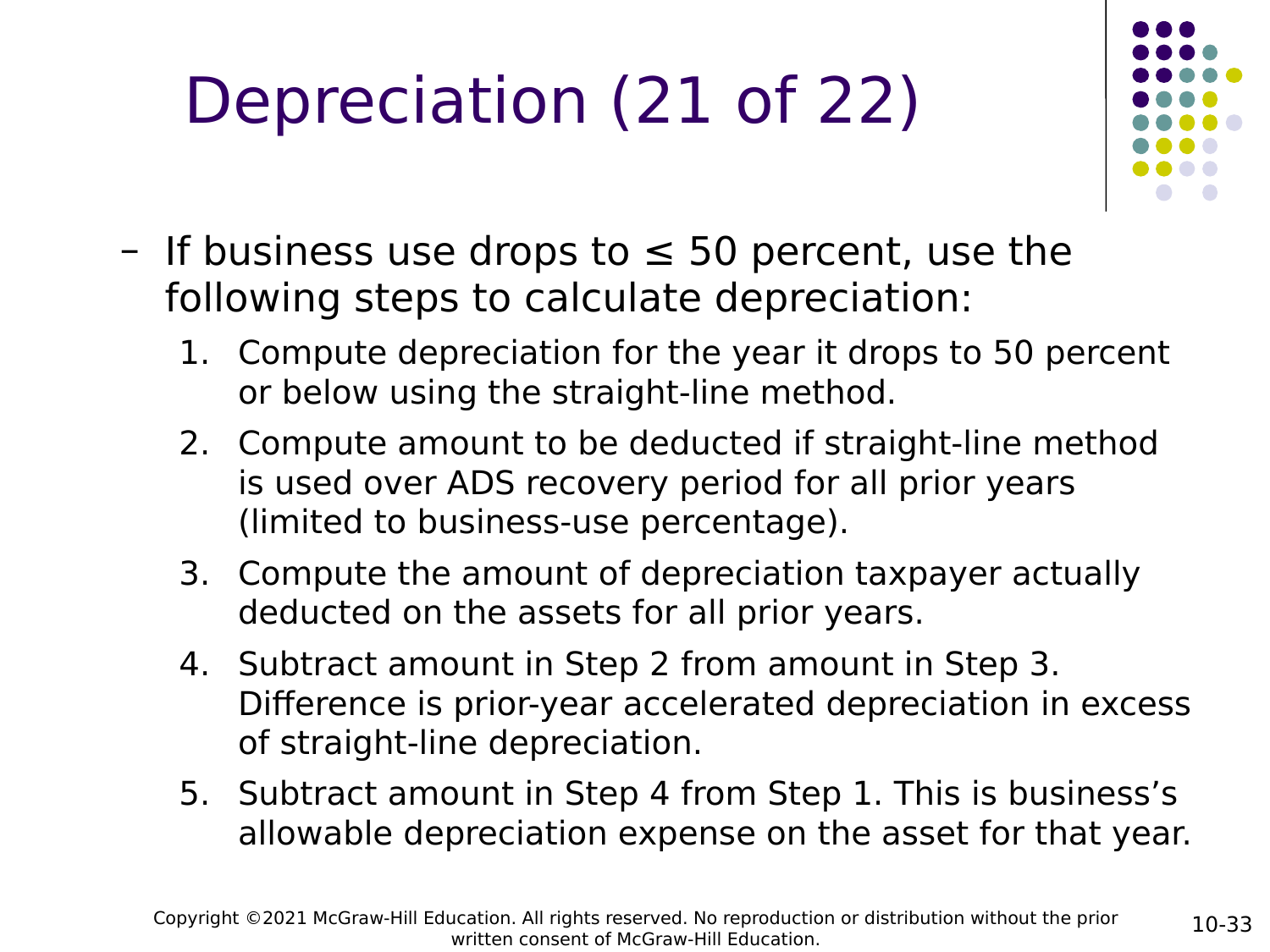

# Depreciation (21 of 22)
If business use drops to ≤ 50 percent, use the following steps to calculate depreciation:
Compute depreciation for the year it drops to 50 percent or below using the straight-line method.
Compute amount to be deducted if straight-line method is used over ADS recovery period for all prior years (limited to business-use percentage).
Compute the amount of depreciation taxpayer actually deducted on the assets for all prior years.
Subtract amount in Step 2 from amount in Step 3. Difference is prior-year accelerated depreciation in excess of straight-line depreciation.
Subtract amount in Step 4 from Step 1. This is business’s allowable depreciation expense on the asset for that year.
10-33